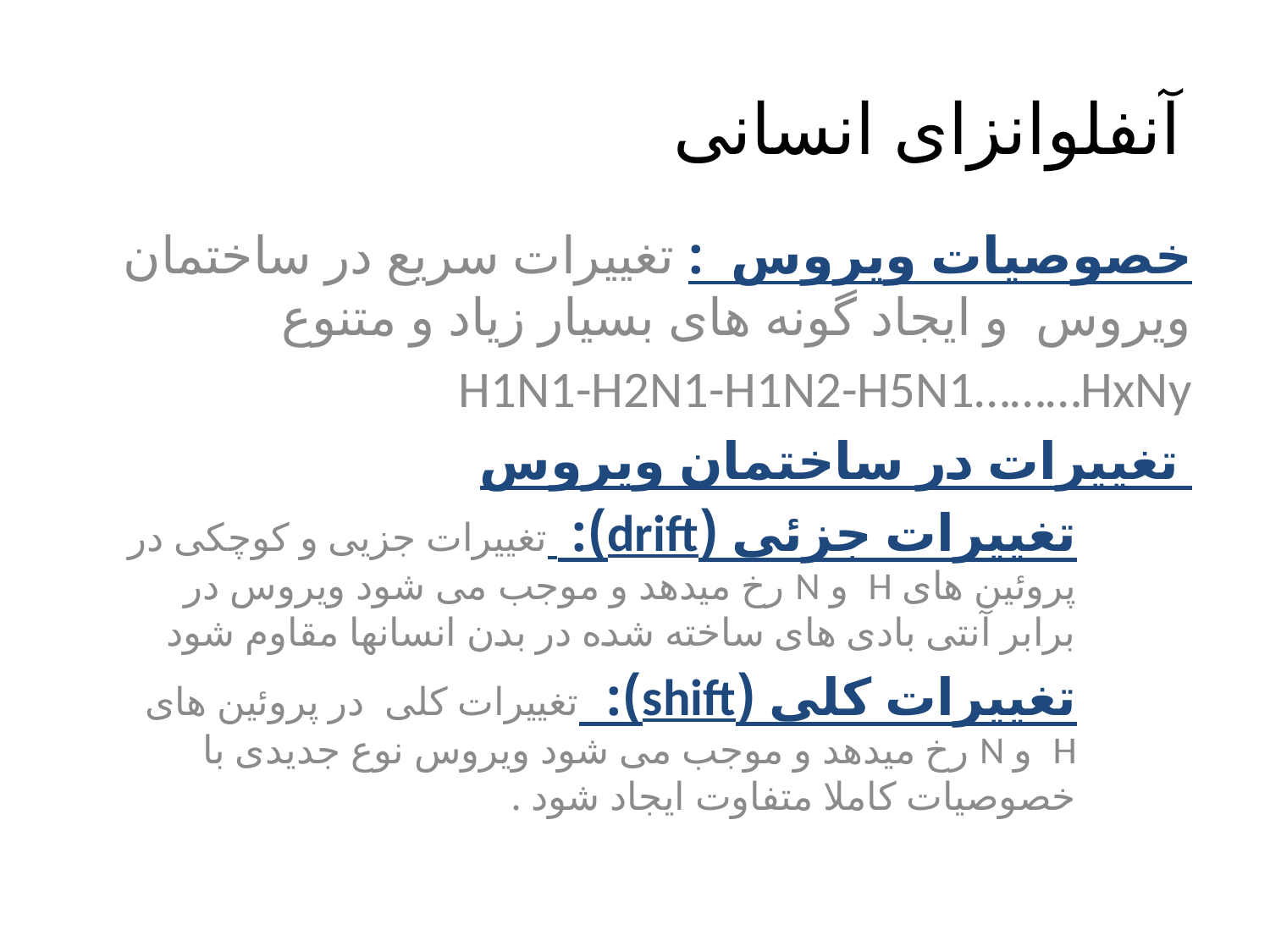

# آنفلوانزای انسانی
خصوصیات ویروس  : تغییرات سریع در ساختمان ویروس  و ایجاد گونه های بسیار زیاد و متنوع
H1N1-H2N1-H1N2-H5N1………HxNy
 تغییرات در ساختمان ویروس
تغییرات جزئی (drift):  تغییرات جزیی و کوچکی در پروئین های H  و N رخ میدهد و موجب می شود ویروس در برابر آنتی بادی های ساخته شده در بدن انسانها مقاوم شود
تغییرات کلی (shift):  تغییرات کلی  در پروئین های H  و N رخ میدهد و موجب می شود ویروس نوع جدیدی با خصوصیات کاملا متفاوت ایجاد شود .